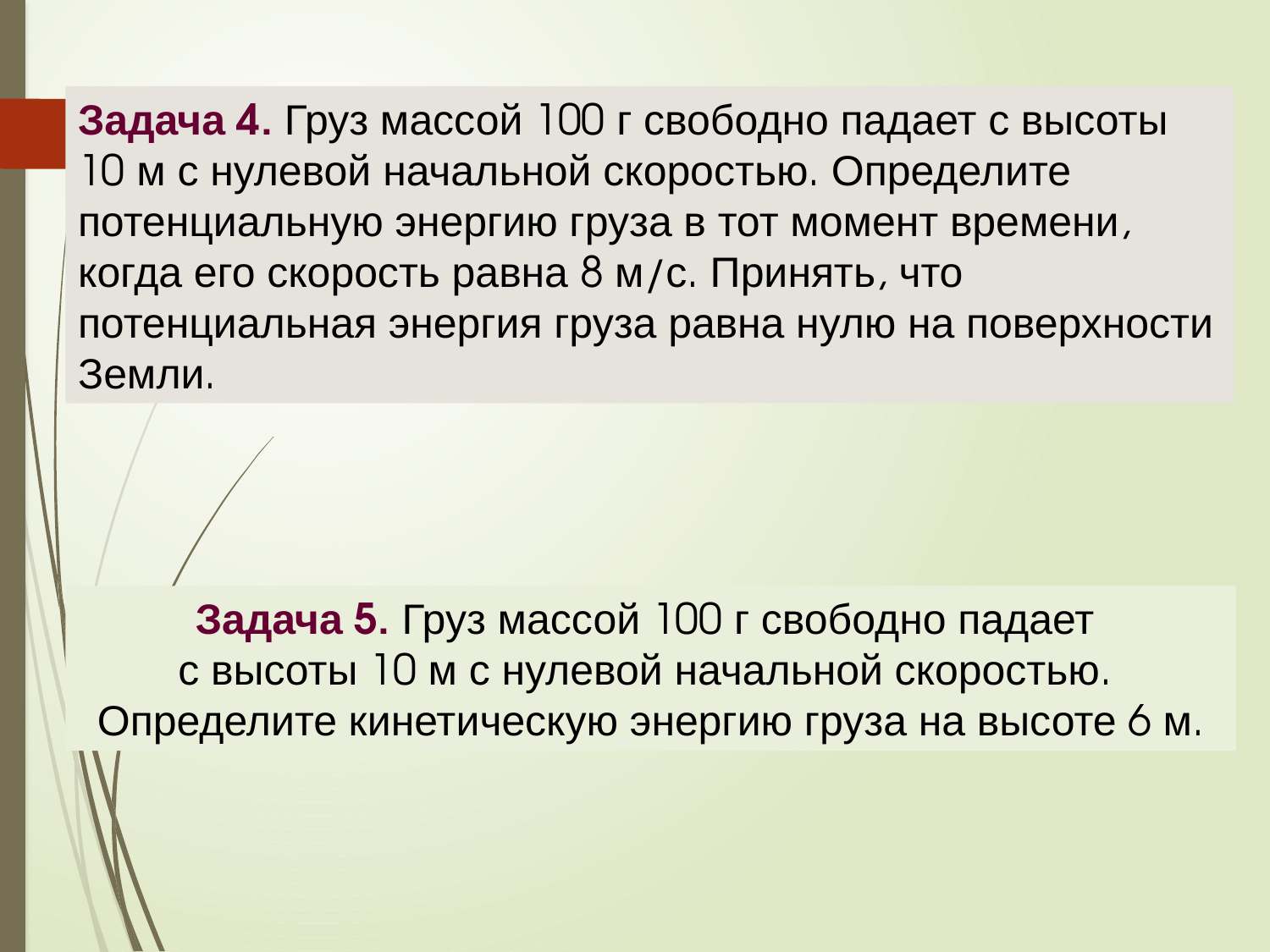

Задача 4. Груз массой 100 г свободно падает с высоты 10 м с нулевой начальной скоростью. Определите потенциальную энергию груза в тот момент времени, когда его скорость равна 8 м/с. Принять, что потенциальная энергия груза равна нулю на поверхности Земли.
Задача 5. Груз массой 100 г свободно падает
с высоты 10 м с нулевой начальной скоростью.
Определите кинетическую энергию груза на высоте 6 м.